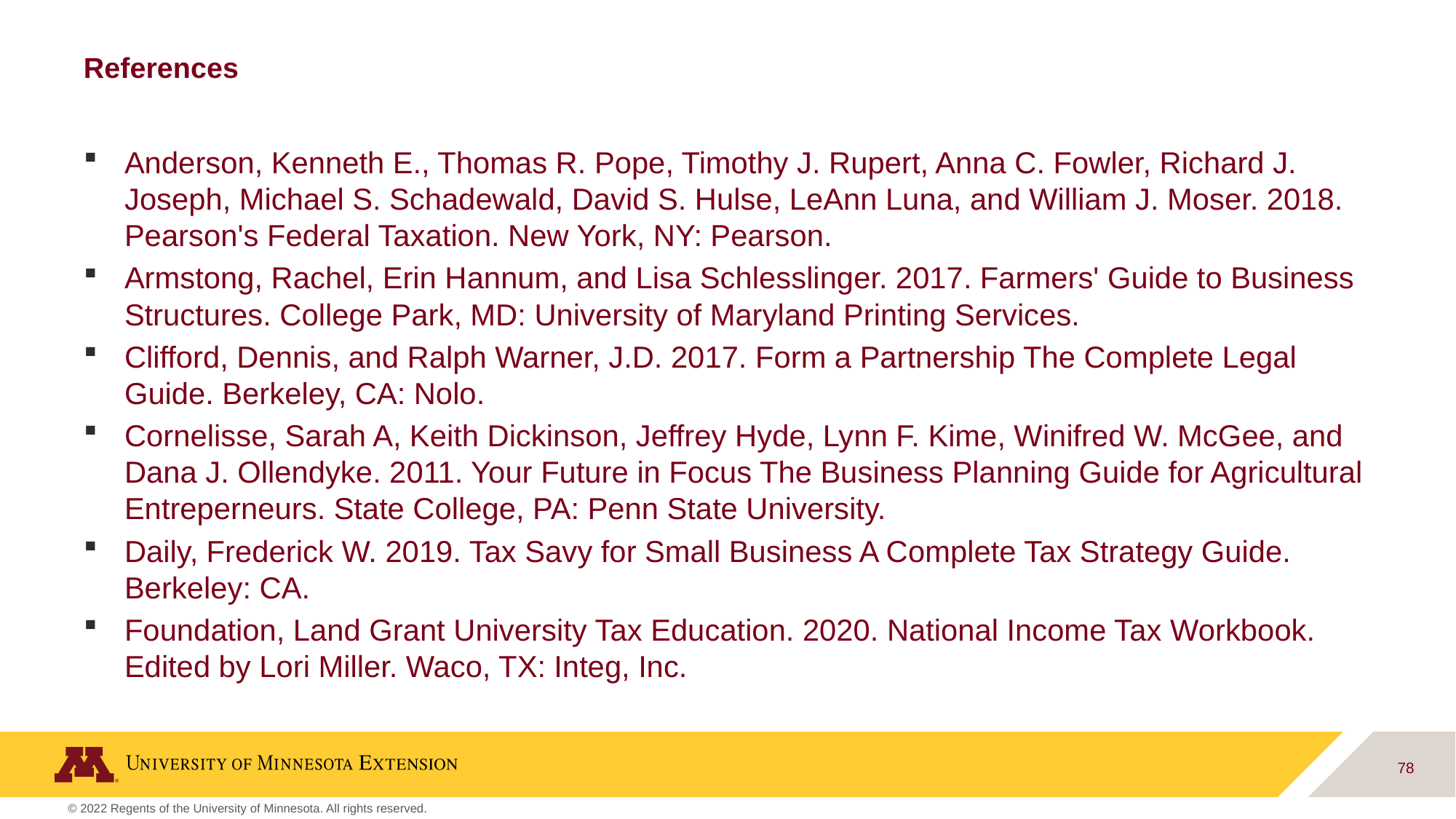

# References
Anderson, Kenneth E., Thomas R. Pope, Timothy J. Rupert, Anna C. Fowler, Richard J. Joseph, Michael S. Schadewald, David S. Hulse, LeAnn Luna, and William J. Moser. 2018. Pearson's Federal Taxation. New York, NY: Pearson.
Armstong, Rachel, Erin Hannum, and Lisa Schlesslinger. 2017. Farmers' Guide to Business Structures. College Park, MD: University of Maryland Printing Services.
Clifford, Dennis, and Ralph Warner, J.D. 2017. Form a Partnership The Complete Legal Guide. Berkeley, CA: Nolo.
Cornelisse, Sarah A, Keith Dickinson, Jeffrey Hyde, Lynn F. Kime, Winifred W. McGee, and Dana J. Ollendyke. 2011. Your Future in Focus The Business Planning Guide for Agricultural Entreperneurs. State College, PA: Penn State University.
Daily, Frederick W. 2019. Tax Savy for Small Business A Complete Tax Strategy Guide. Berkeley: CA.
Foundation, Land Grant University Tax Education. 2020. National Income Tax Workbook. Edited by Lori Miller. Waco, TX: Integ, Inc.